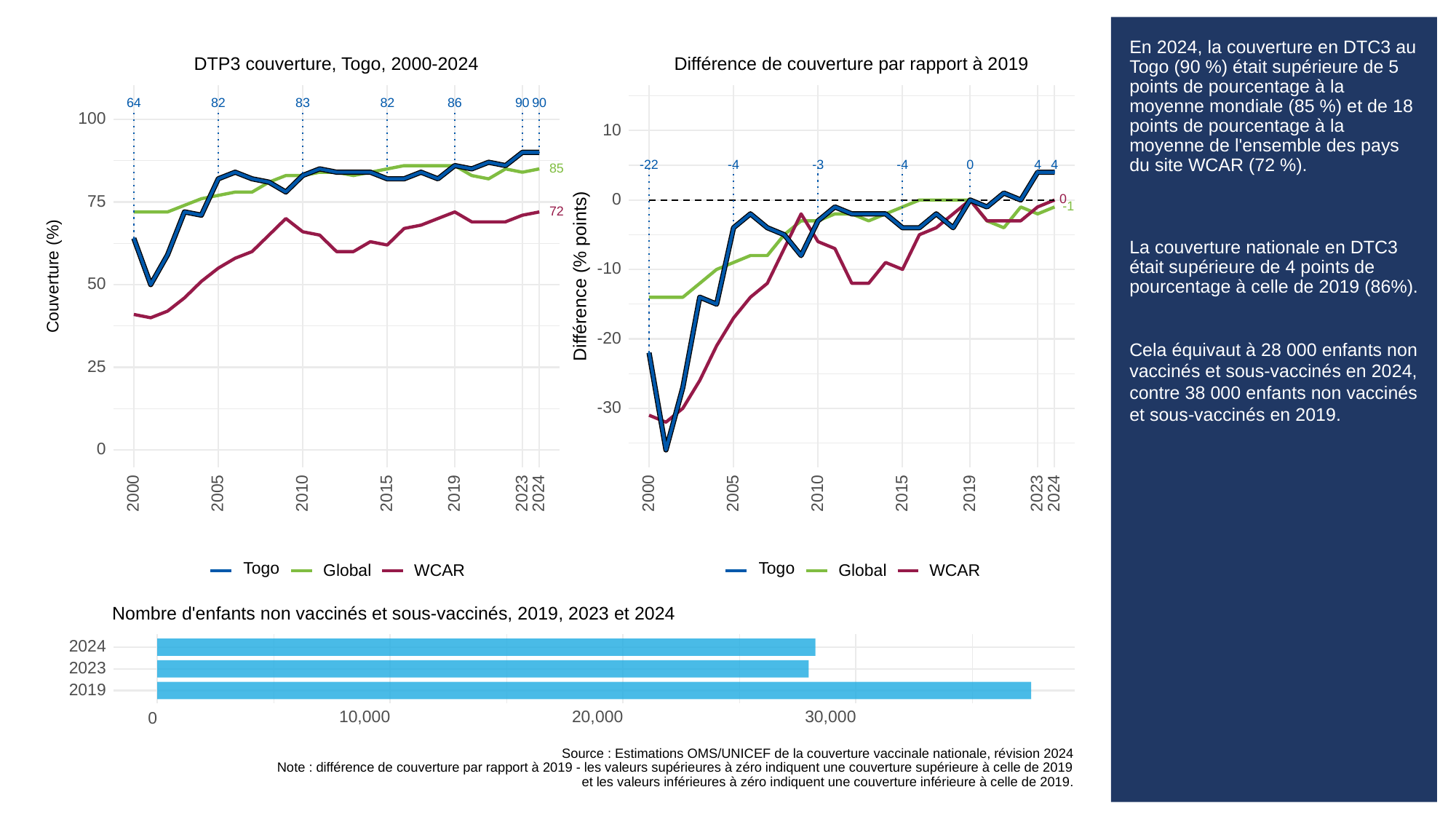

# En 2024, la couverture en DTC3 au Togo (90 %) était supérieure de 5 points de pourcentage à la moyenne mondiale (85 %) et de 18 points de pourcentage à la moyenne de l'ensemble des pays du site WCAR (72 %).

La couverture nationale en DTC3 était supérieure de 4 points de pourcentage à celle de 2019 (86%).

Cela équivaut à 28 000 enfants non vaccinés et sous-vaccinés en 2024, contre 38 000 enfants non vaccinés et sous-vaccinés en 2019.

DTP3 couverture, Togo, 2000-2024
Différence de couverture par rapport à 2019

83
64
82
82
86
90
90

100

10

-3
0
-22
-4
-4
4
4

85

0
0
75

-1
72

-10
Différence (% points)
Couverture (%)

50

-20

25

-30

0

2023
2023
2000
2005
2010
2015
2019
2024
2000
2005
2010
2015
2019
2024
Togo
Togo
Global
WCAR
Global
WCAR

Nombre d'enfants non vaccinés et sous-vaccinés, 2019, 2023 et 2024

2024

2023

2019

10,000
20,000
30,000
0
Source : Estimations OMS/UNICEF de la couverture vaccinale nationale, révision 2024
Note : différence de couverture par rapport à 2019 - les valeurs supérieures à zéro indiquent une couverture supérieure à celle de 2019
et les valeurs inférieures à zéro indiquent une couverture inférieure à celle de 2019.